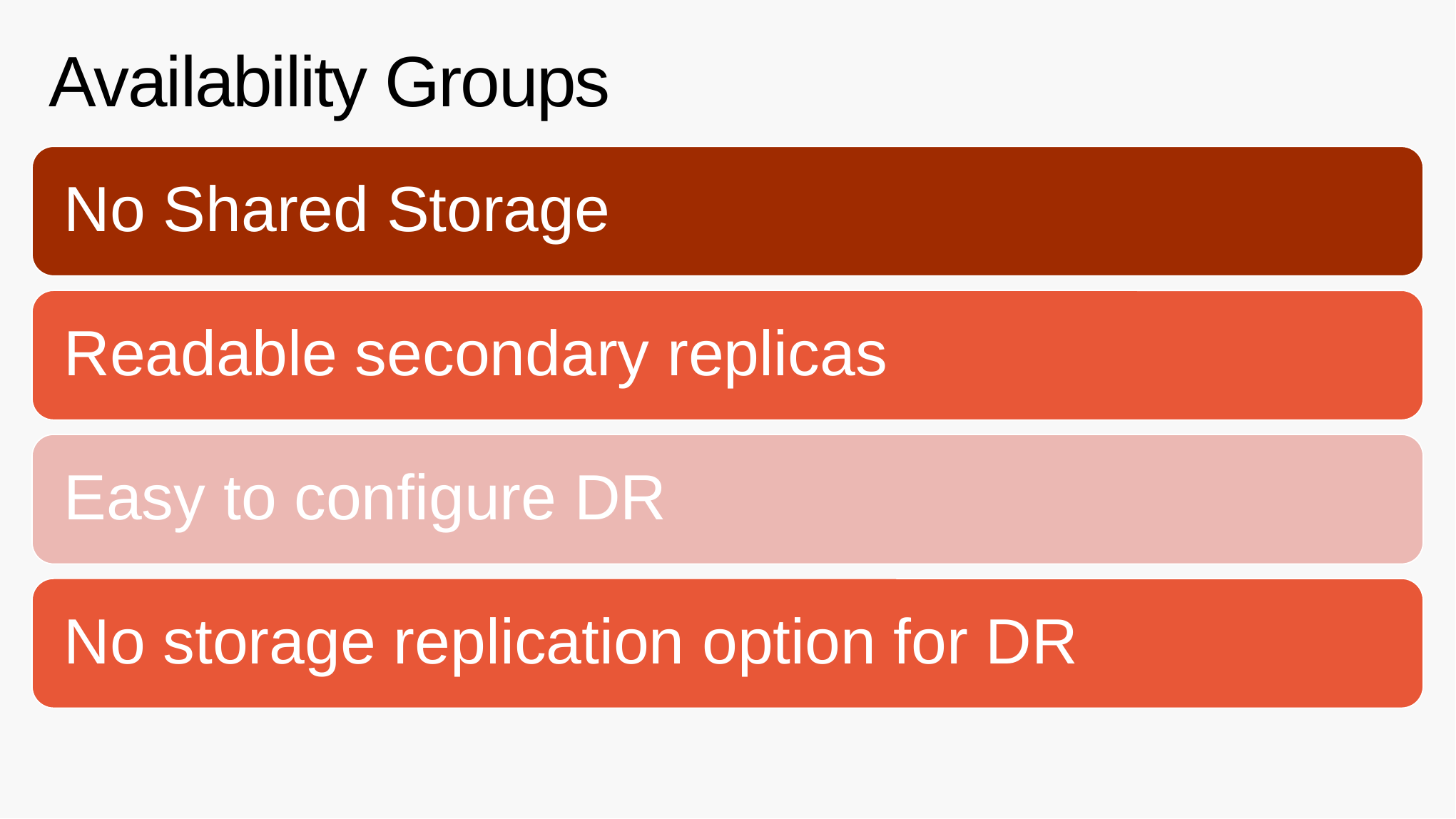

# Availability Groups

No Shared Storage
Readable secondary replicas
Easy to configure DR
No storage replication option for DR